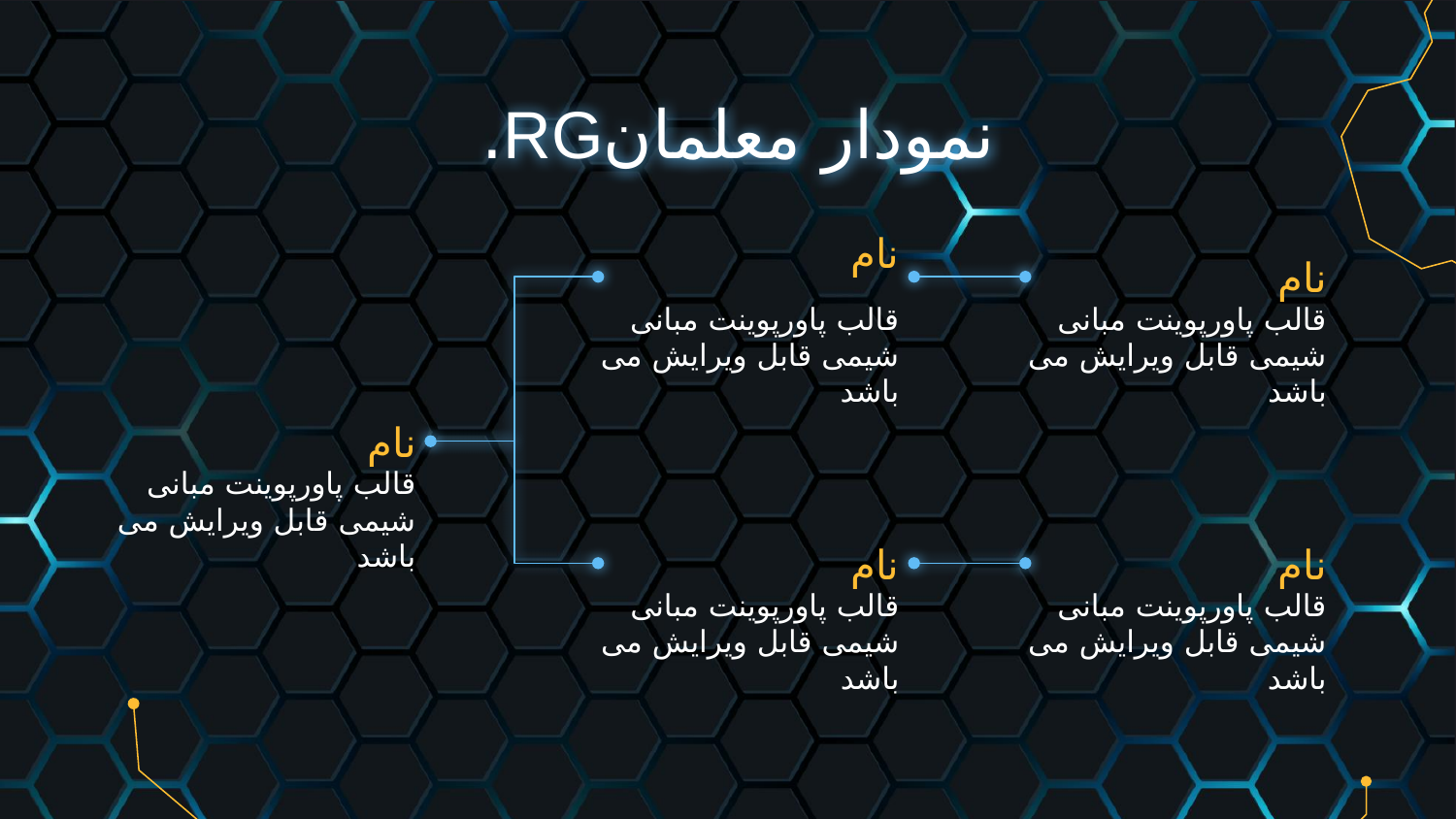

# نمودار معلمانRG.
نام

نام
قالب پاورپوینت مبانی شیمی قابل ویرایش می باشد
قالب پاورپوینت مبانی شیمی قابل ویرایش می باشد
نام
قالب پاورپوینت مبانی شیمی قابل ویرایش می باشد
نام
نام
قالب پاورپوینت مبانی شیمی قابل ویرایش می باشد
قالب پاورپوینت مبانی شیمی قابل ویرایش می باشد